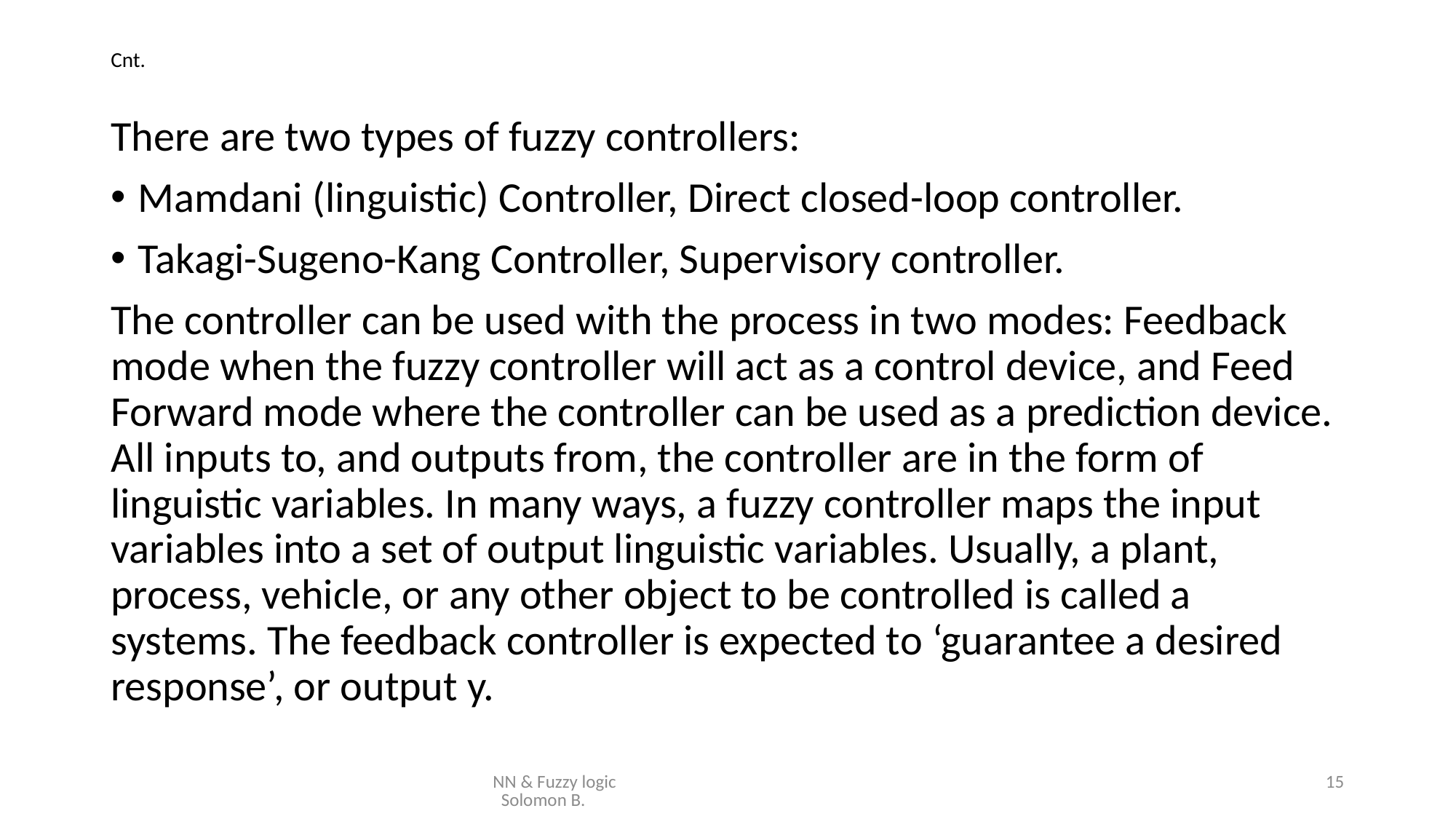

# Cnt.
There are two types of fuzzy controllers:
Mamdani (linguistic) Controller, Direct closed-loop controller.
Takagi-Sugeno-Kang Controller, Supervisory controller.
The controller can be used with the process in two modes: Feedback mode when the fuzzy controller will act as a control device, and Feed Forward mode where the controller can be used as a prediction device. All inputs to, and outputs from, the controller are in the form of linguistic variables. In many ways, a fuzzy controller maps the input variables into a set of output linguistic variables. Usually, a plant, process, vehicle, or any other object to be controlled is called a systems. The feedback controller is expected to ‘guarantee a desired response’, or output y.
NN & Fuzzy logic                                                                                    Solomon B.
15